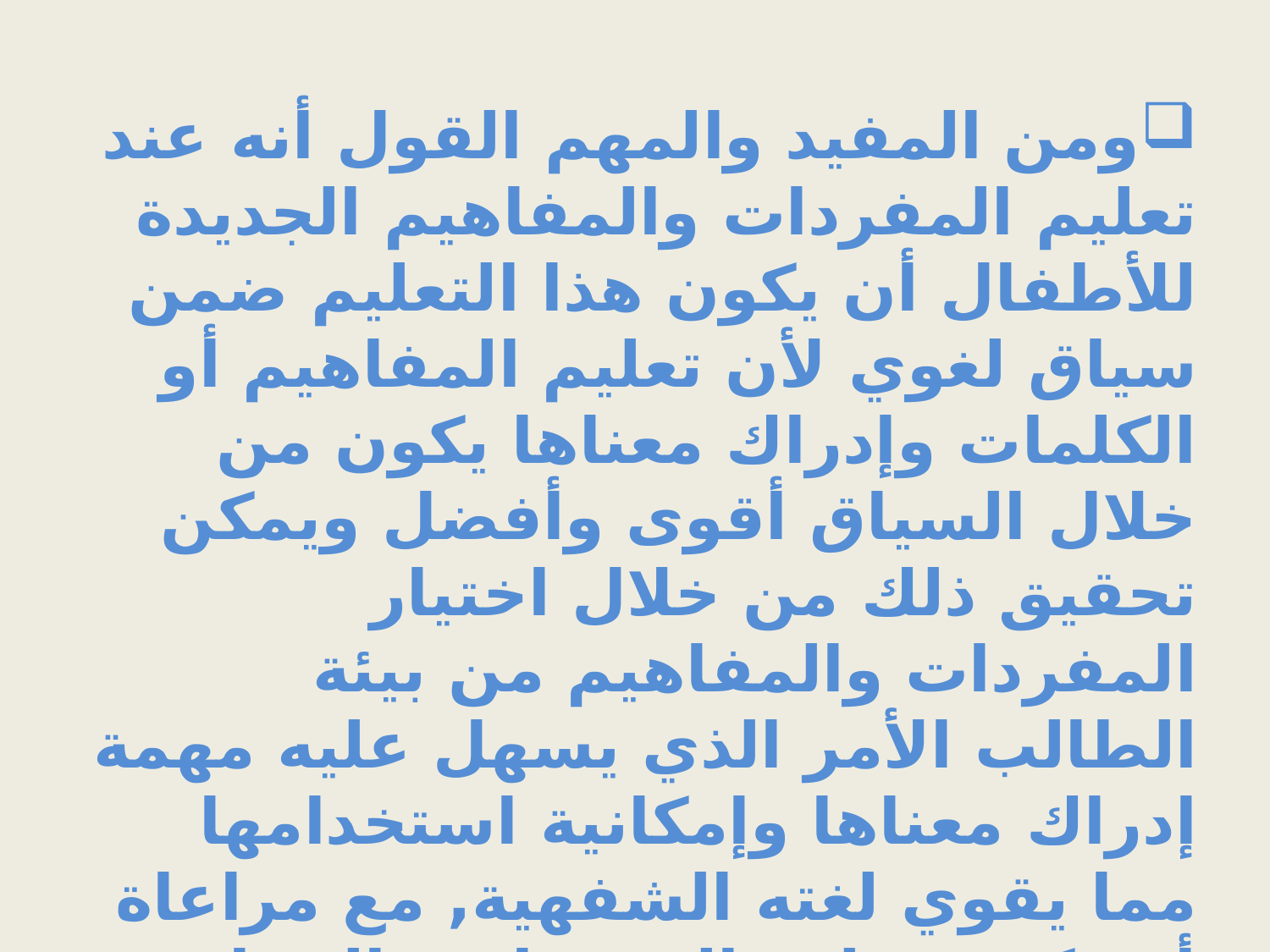

ومن المفيد والمهم القول أنه عند تعليم المفردات والمفاهيم الجديدة للأطفال أن يكون هذا التعليم ضمن سياق لغوي لأن تعليم المفاهيم أو الكلمات وإدراك معناها يكون من خلال السياق أقوى وأفضل ويمكن تحقيق ذلك من خلال اختيار المفردات والمفاهيم من بيئة الطالب الأمر الذي يسهل عليه مهمة إدراك معناها وإمكانية استخدامها مما يقوي لغته الشفهية, مع مراعاة أن يكون تعليم المفردات والمفاهيم متسلسلاُ ومنظماً وفق مراحل تطور اللغة وتجدر الإشارة هنا أنه يمكن عند التخطيط لتعليم مفهوم جديد الانطلاق من مفاهيم تعلمها سابقاً لأنها ستسهل مهمة تعليم المفاهيم اللاحقة وتعزز دور الطفل في التعليم وتعمل على ترسيخ ما تعلمه سابقاً.